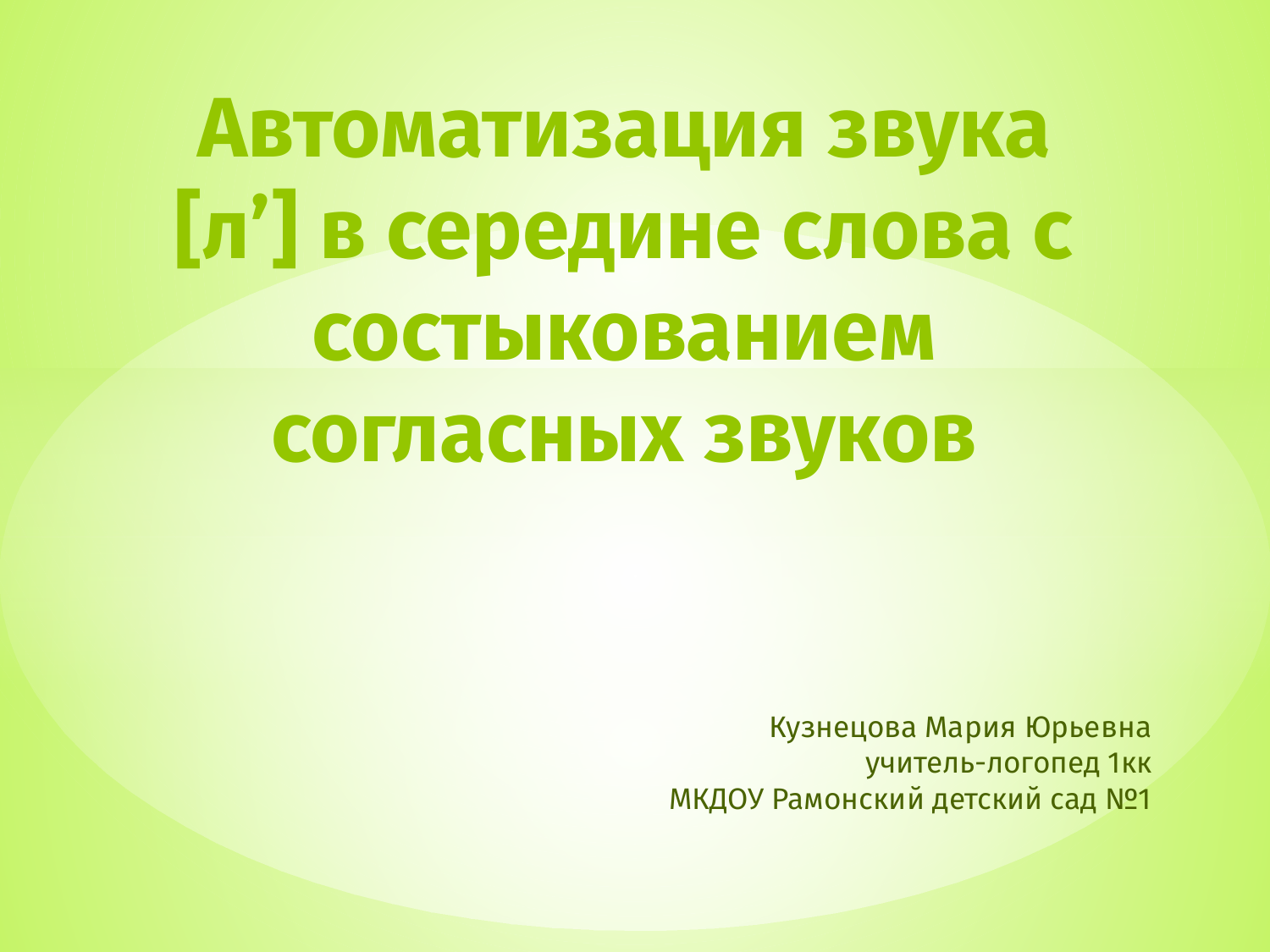

# Автоматизация звука [л’] в середине слова с состыкованием согласных звуков
Кузнецова Мария Юрьевна
учитель-логопед 1кк
МКДОУ Рамонский детский сад №1